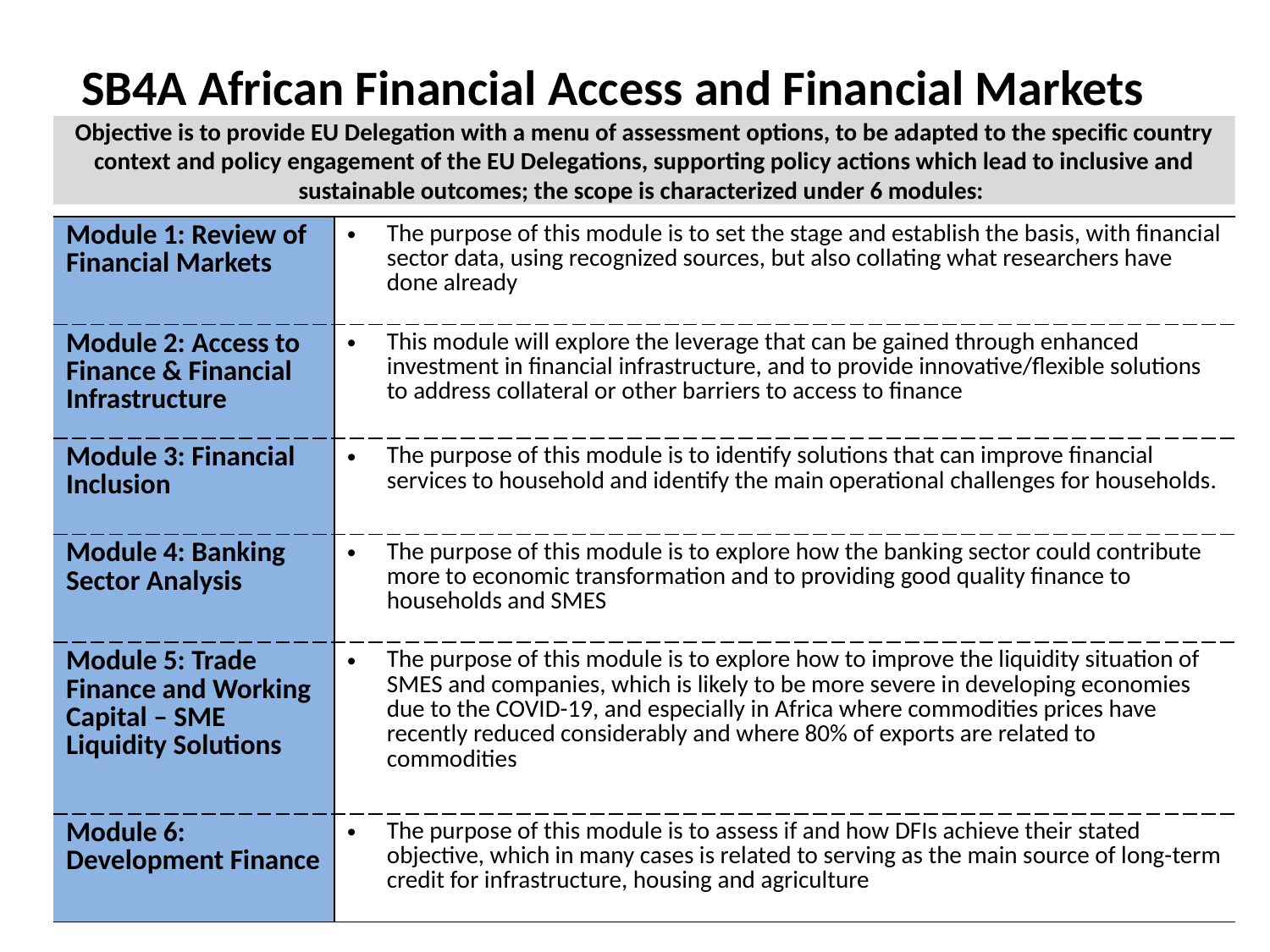

SB4A African Financial Access and Financial Markets
Objective is to provide EU Delegation with a menu of assessment options, to be adapted to the specific country context and policy engagement of the EU Delegations, supporting policy actions which lead to inclusive and sustainable outcomes; the scope is characterized under 6 modules:
| Module 1: Review of Financial Markets | The purpose of this module is to set the stage and establish the basis, with financial sector data, using recognized sources, but also collating what researchers have done already |
| --- | --- |
| Module 2: Access to Finance & Financial Infrastructure | This module will explore the leverage that can be gained through enhanced investment in financial infrastructure, and to provide innovative/flexible solutions to address collateral or other barriers to access to finance |
| Module 3: Financial Inclusion | The purpose of this module is to identify solutions that can improve financial services to household and identify the main operational challenges for households. |
| Module 4: Banking Sector Analysis | The purpose of this module is to explore how the banking sector could contribute more to economic transformation and to providing good quality finance to households and SMES |
| Module 5: Trade Finance and Working Capital – SME Liquidity Solutions | The purpose of this module is to explore how to improve the liquidity situation of SMES and companies, which is likely to be more severe in developing economies due to the COVID-19, and especially in Africa where commodities prices have recently reduced considerably and where 80% of exports are related to commodities |
| Module 6: Development Finance | The purpose of this module is to assess if and how DFIs achieve their stated objective, which in many cases is related to serving as the main source of long-term credit for infrastructure, housing and agriculture |